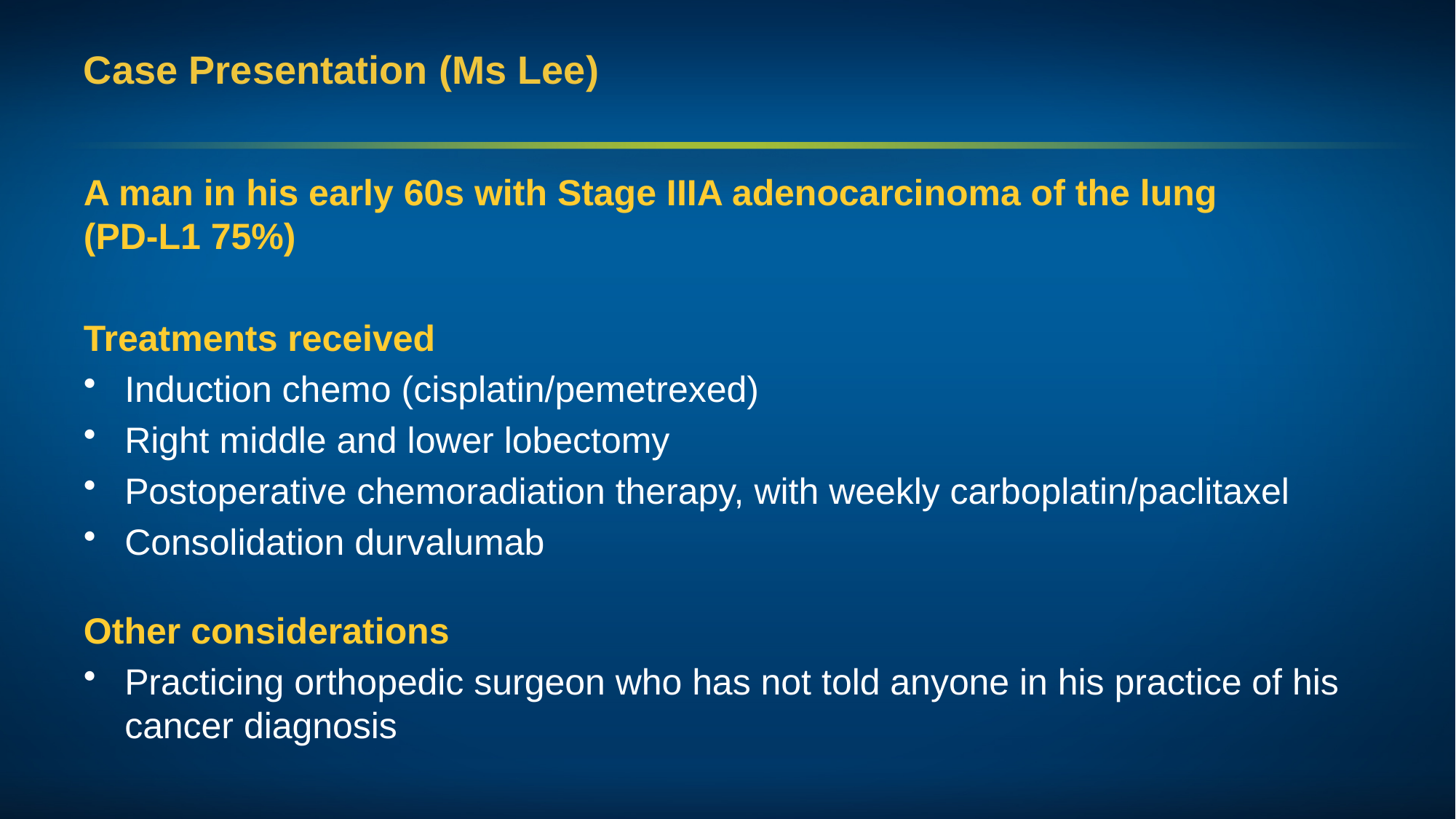

# Case Presentation (Ms Lee)
A man in his early 60s with Stage IIIA adenocarcinoma of the lung
(PD-L1 75%)

Treatments received
Induction chemo (cisplatin/pemetrexed)
Right middle and lower lobectomy
Postoperative chemoradiation therapy, with weekly carboplatin/paclitaxel
Consolidation durvalumab

Other considerations
Practicing orthopedic surgeon who has not told anyone in his practice of his cancer diagnosis